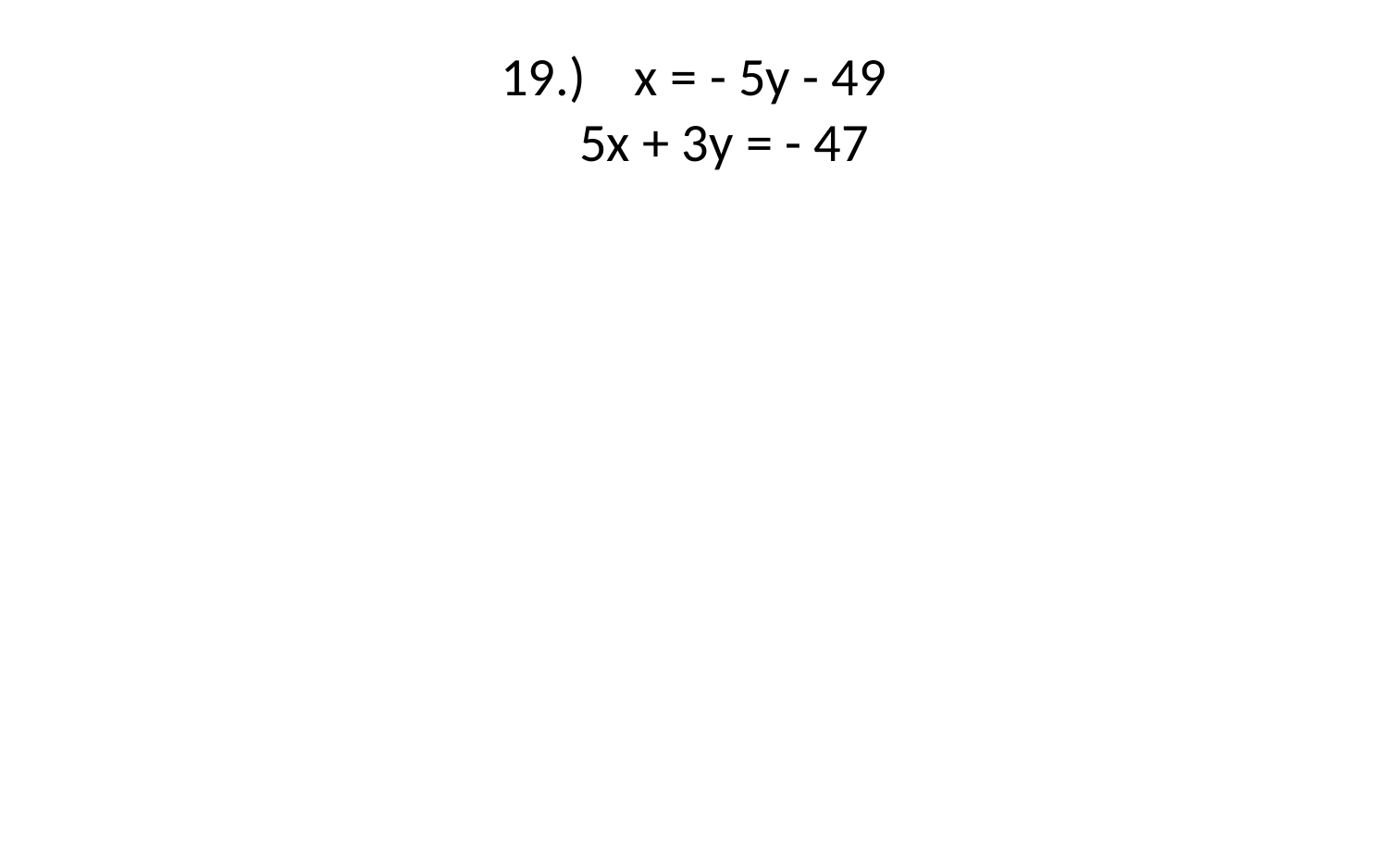

# 19.)    x = - 5y - 49       5x + 3y = - 47